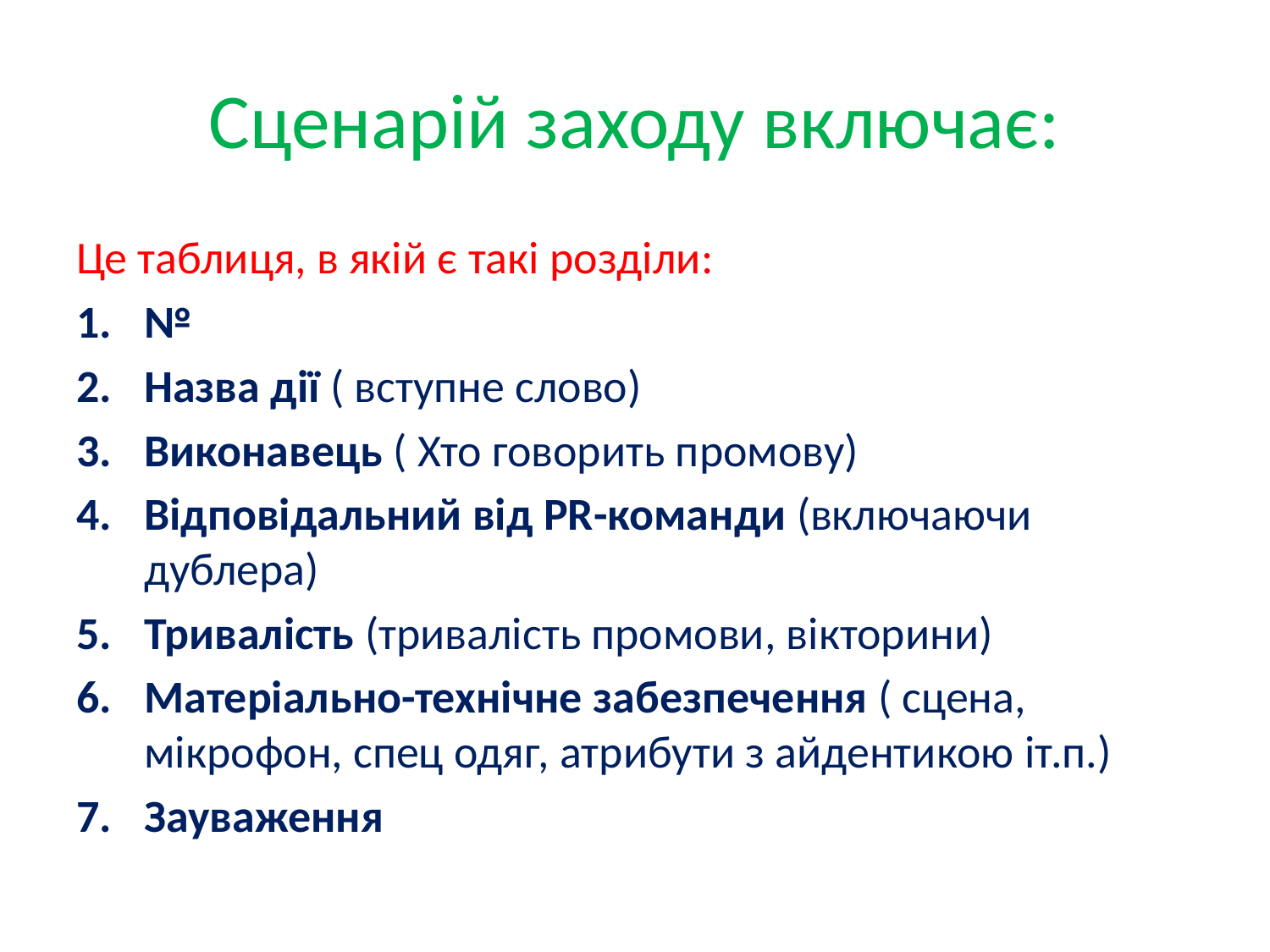

# Сценарій заходу включає:
Це таблиця, в якій є такі розділи:
№
Назва дії ( вступне слово)
Виконавець ( Хто говорить промову)
Відповідальний від PR-команди (включаючи дублера)
Тривалість (тривалість промови, вікторини)
Матеріально-технічне забезпечення ( сцена, мікрофон, спец одяг, атрибути з айдентикою іт.п.)
Зауваження